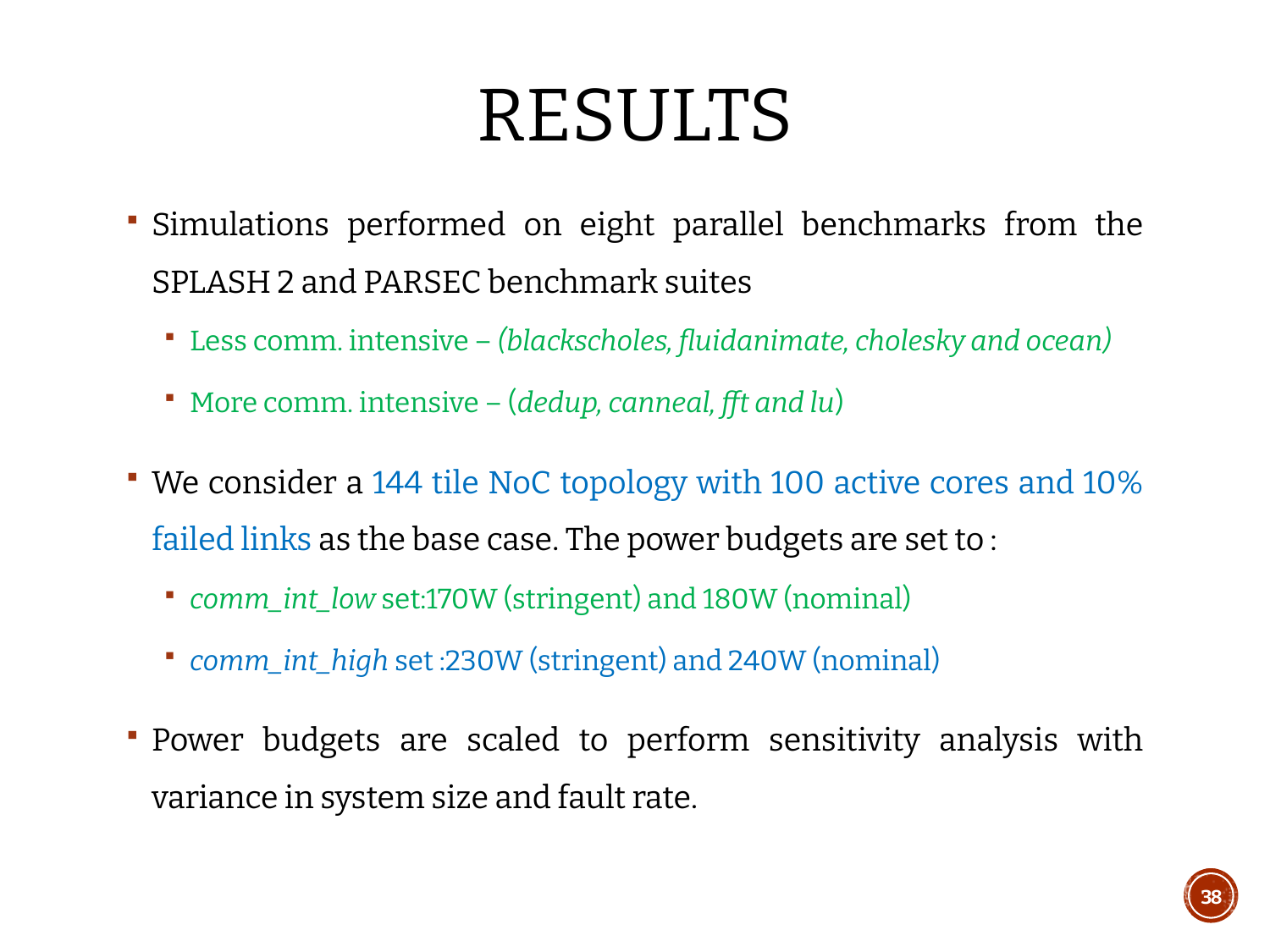

# results
Simulations performed on eight parallel benchmarks from the SPLASH 2 and PARSEC benchmark suites
Less comm. intensive – (blackscholes, fluidanimate, cholesky and ocean)
More comm. intensive – (dedup, canneal, fft and lu)
We consider a 144 tile NoC topology with 100 active cores and 10% failed links as the base case. The power budgets are set to :
comm_int_low set:170W (stringent) and 180W (nominal)
comm_int_high set :230W (stringent) and 240W (nominal)
Power budgets are scaled to perform sensitivity analysis with variance in system size and fault rate.
38